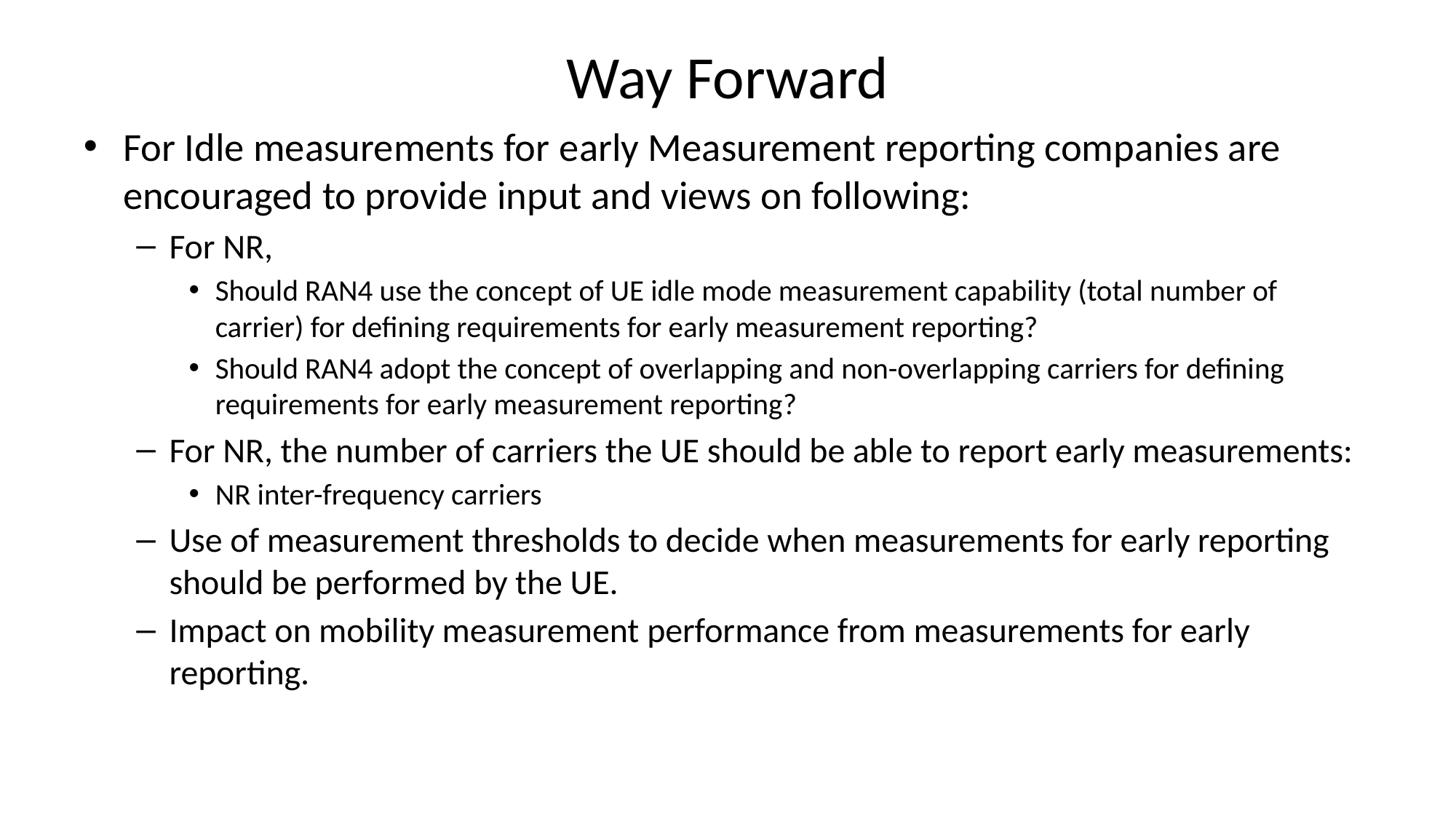

# Way Forward
For Idle measurements for early Measurement reporting companies are encouraged to provide input and views on following:
For NR,
Should RAN4 use the concept of UE idle mode measurement capability (total number of carrier) for defining requirements for early measurement reporting?
Should RAN4 adopt the concept of overlapping and non-overlapping carriers for defining requirements for early measurement reporting?
For NR, the number of carriers the UE should be able to report early measurements:
NR inter-frequency carriers
Use of measurement thresholds to decide when measurements for early reporting should be performed by the UE.
Impact on mobility measurement performance from measurements for early reporting.